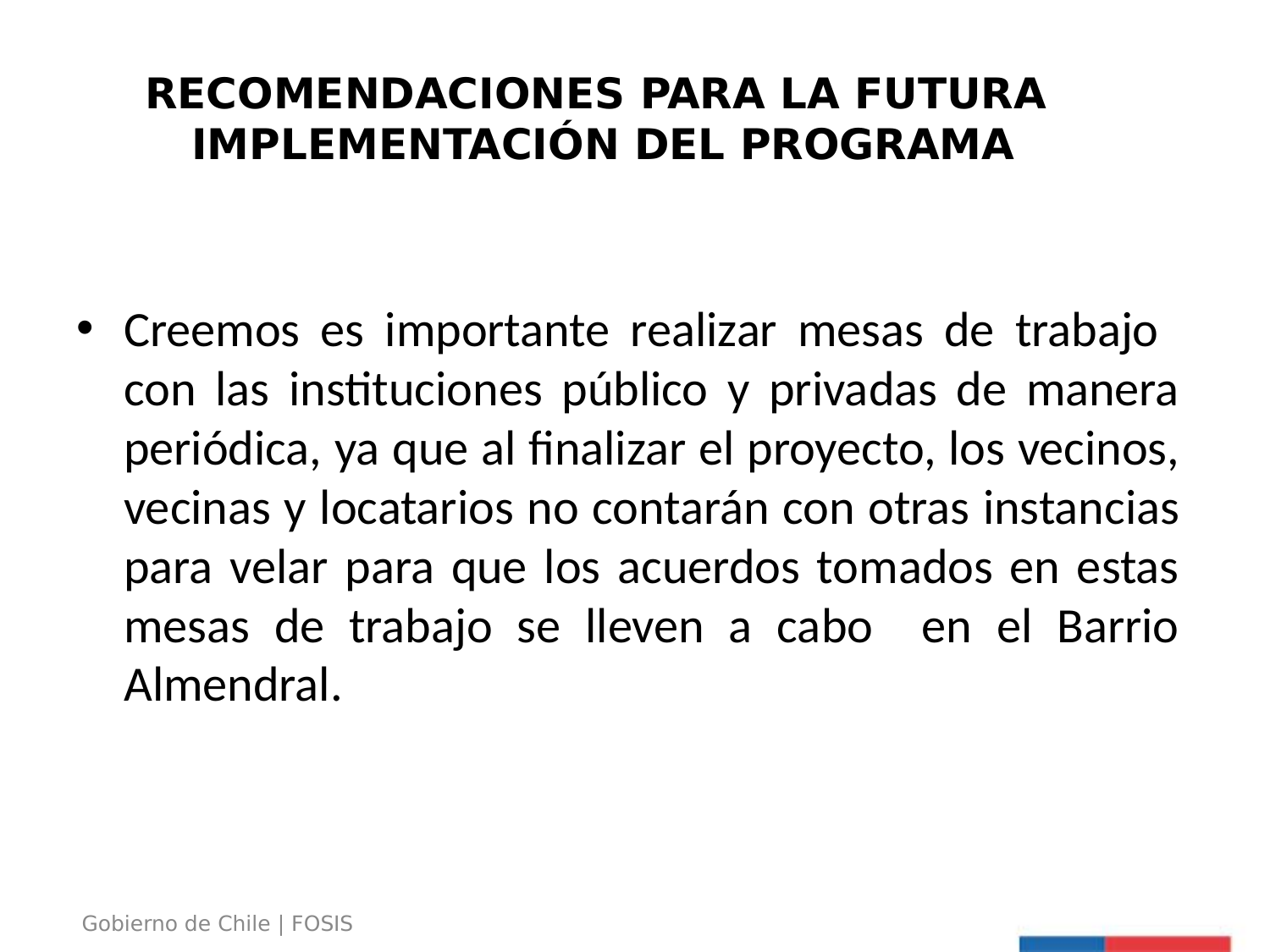

# RECOMENDACIONES PARA LA FUTURA IMPLEMENTACIÓN DEL PROGRAMA

Creemos es importante realizar mesas de trabajo  con las instituciones público y privadas de manera periódica, ya que al finalizar el proyecto, los vecinos, vecinas y locatarios no contarán con otras instancias para velar para que los acuerdos tomados en estas mesas de trabajo se lleven a cabo  en el Barrio Almendral.